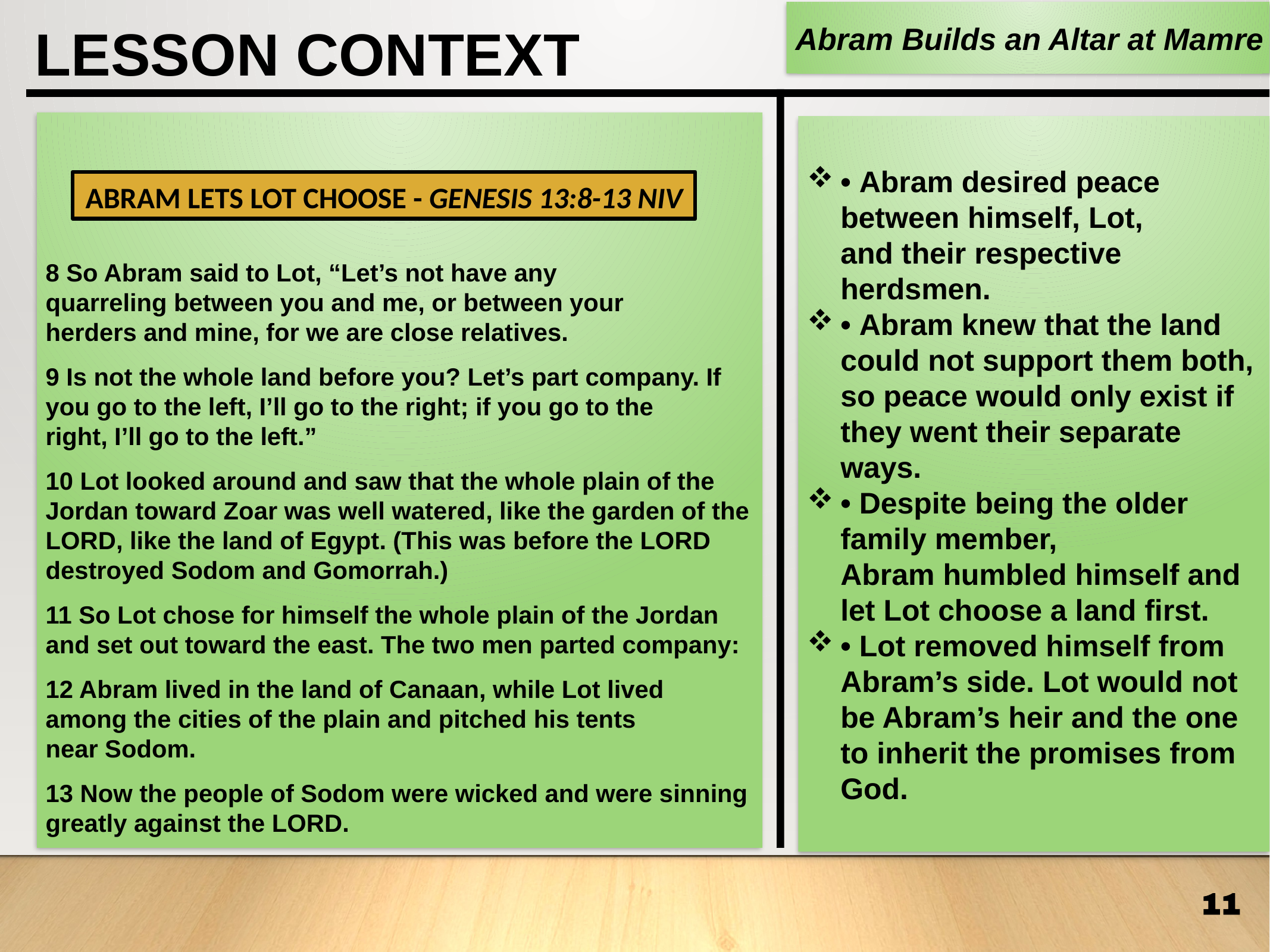

Abram Builds an Altar at Mamre
LESSON CONTEXT

8 So Abram said to Lot, “Let’s not have any quarreling between you and me, or between your herders and mine, for we are close relatives.
9 Is not the whole land before you? Let’s part company. If you go to the left, I’ll go to the right; if you go to the right, I’ll go to the left.”
10 Lot looked around and saw that the whole plain of the Jordan toward Zoar was well watered, like the garden of the LORD, like the land of Egypt. (This was before the LORD destroyed Sodom and Gomorrah.)
11 So Lot chose for himself the whole plain of the Jordan and set out toward the east. The two men parted company:
12 Abram lived in the land of Canaan, while Lot lived among the cities of the plain and pitched his tents near Sodom.
13 Now the people of Sodom were wicked and were sinning greatly against the LORD.
• Abram desired peace between himself, Lot, and their respective herdsmen.
• Abram knew that the land could not support them both, so peace would only exist if they went their separate ways.
• Despite being the older family member, Abram humbled himself and let Lot choose a land first.
• Lot removed himself from Abram’s side. Lot would not be Abram’s heir and the one to inherit the promises from God.
Abram Lets Lot Choose - Genesis 13:8-13 NIV

11